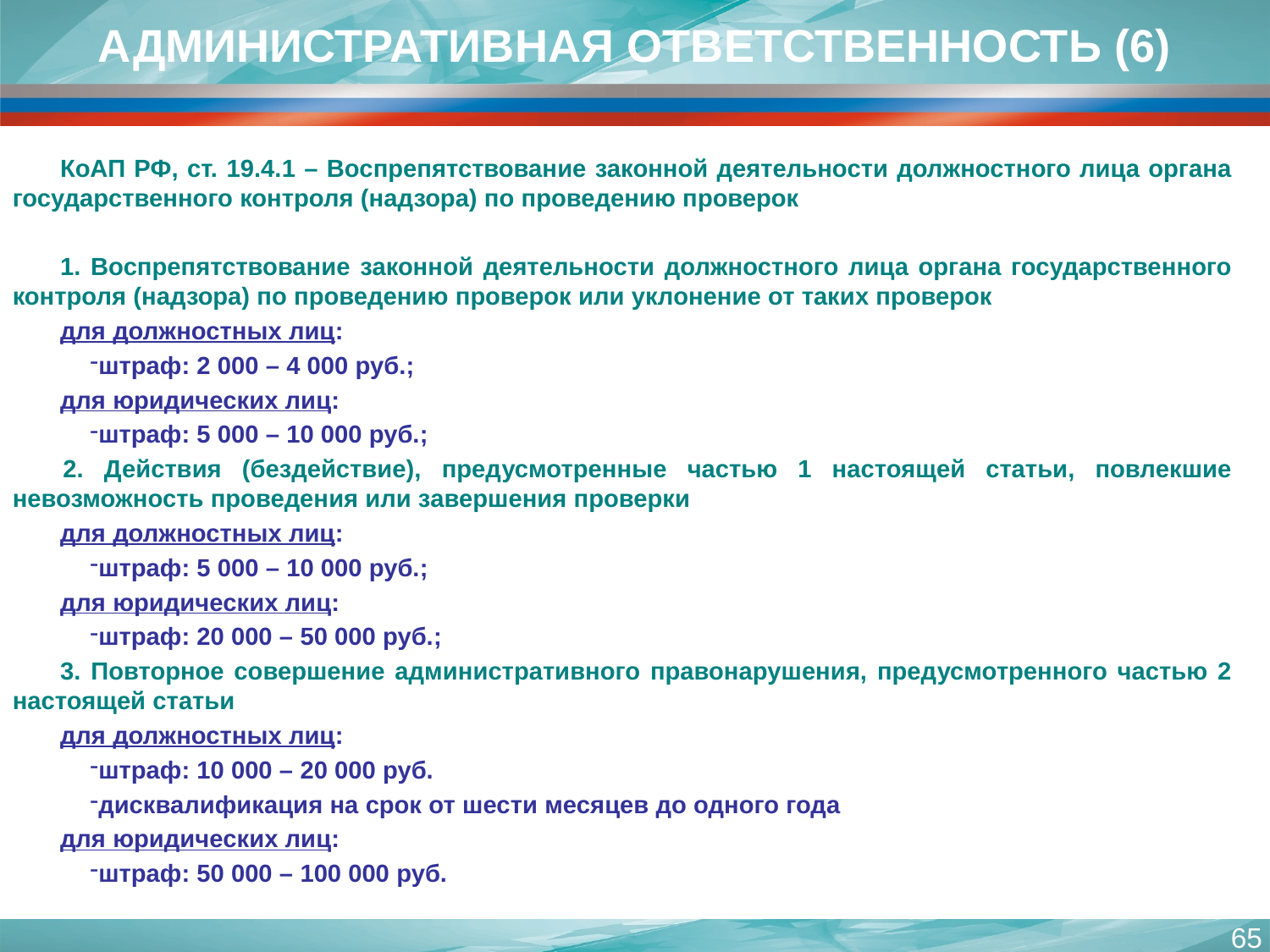

АДМИНИСТРАТИВНАЯ ОТВЕТСТВЕННОСТЬ (6)
КоАП РФ, ст. 19.4.1 – Воспрепятствование законной деятельности должностного лица органа государственного контроля (надзора) по проведению проверок

1. Воспрепятствование законной деятельности должностного лица органа государственного контроля (надзора) по проведению проверок или уклонение от таких проверок
для должностных лиц:
штраф: 2 000 – 4 000 руб.;
для юридических лиц:
штраф: 5 000 – 10 000 руб.;
2. Действия (бездействие), предусмотренные частью 1 настоящей статьи, повлекшие невозможность проведения или завершения проверки
для должностных лиц:
штраф: 5 000 – 10 000 руб.;
для юридических лиц:
штраф: 20 000 – 50 000 руб.;
3. Повторное совершение административного правонарушения, предусмотренного частью 2 настоящей статьи
для должностных лиц:
штраф: 10 000 – 20 000 руб.
дисквалификация на срок от шести месяцев до одного года
для юридических лиц:
штраф: 50 000 – 100 000 руб.
65